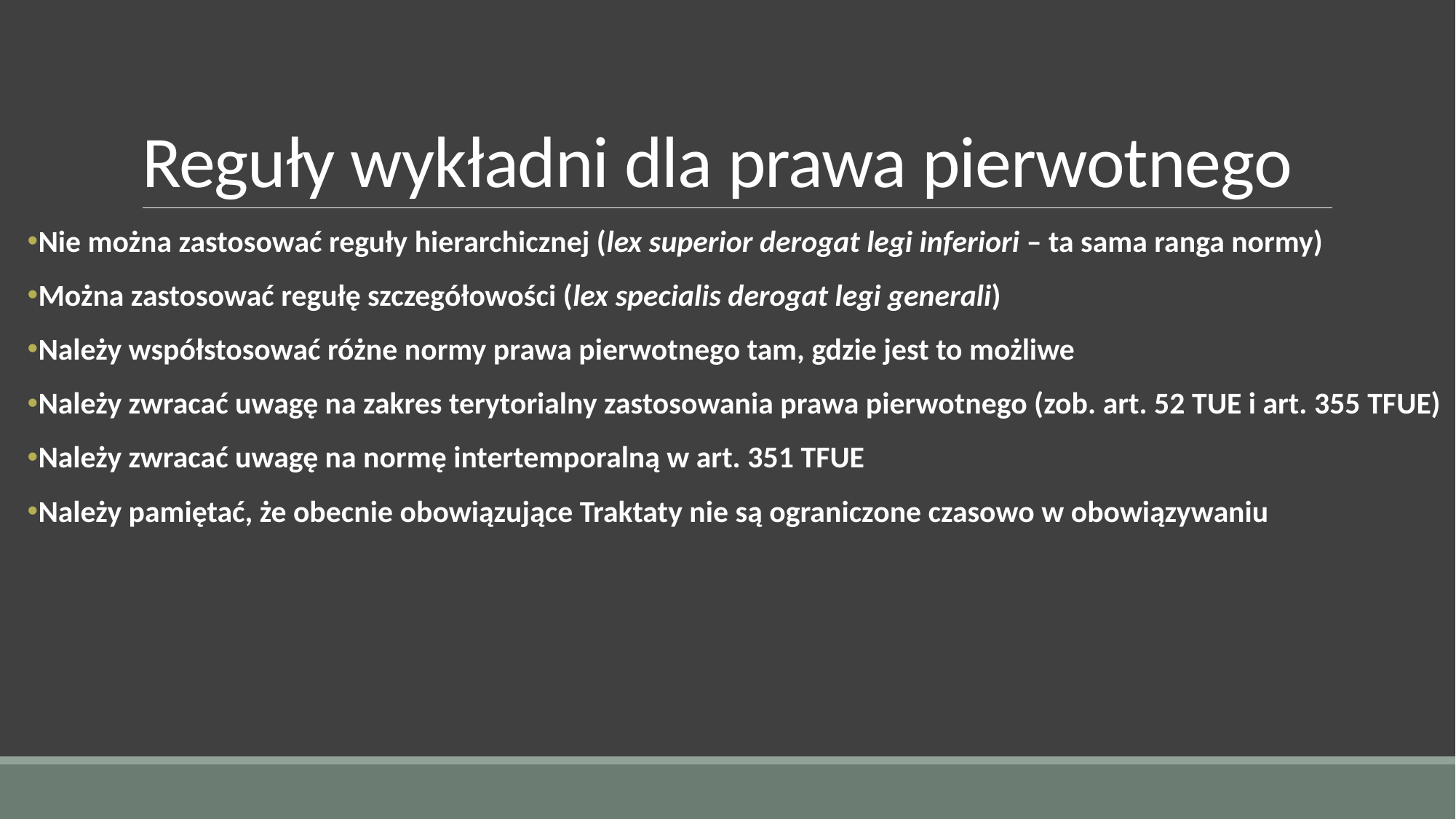

# Reguły wykładni dla prawa pierwotnego
Nie można zastosować reguły hierarchicznej (lex superior derogat legi inferiori – ta sama ranga normy)
Można zastosować regułę szczegółowości (lex specialis derogat legi generali)
Należy współstosować różne normy prawa pierwotnego tam, gdzie jest to możliwe
Należy zwracać uwagę na zakres terytorialny zastosowania prawa pierwotnego (zob. art. 52 TUE i art. 355 TFUE)
Należy zwracać uwagę na normę intertemporalną w art. 351 TFUE
Należy pamiętać, że obecnie obowiązujące Traktaty nie są ograniczone czasowo w obowiązywaniu